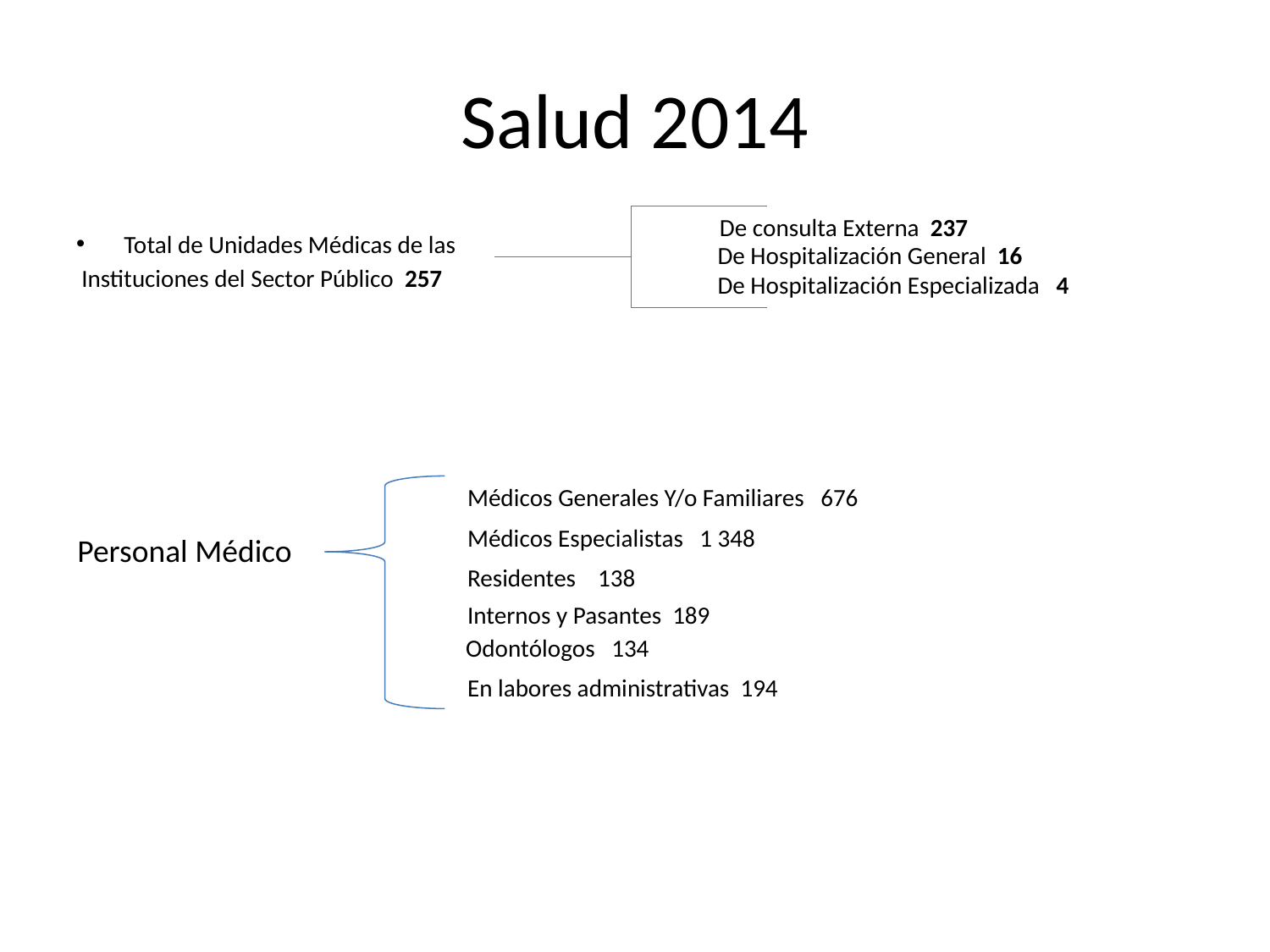

# Salud 2014

De consulta Externa  237
Total de Unidades Médicas de las
 Instituciones del Sector Público  257
De Hospitalización General  16
De Hospitalización Especializada   4

Médicos Generales Y/o Familiares   676
Médicos Especialistas   1 348
Personal Médico
Residentes    138
Internos y Pasantes  189
Odontólogos   134
En labores administrativas  194